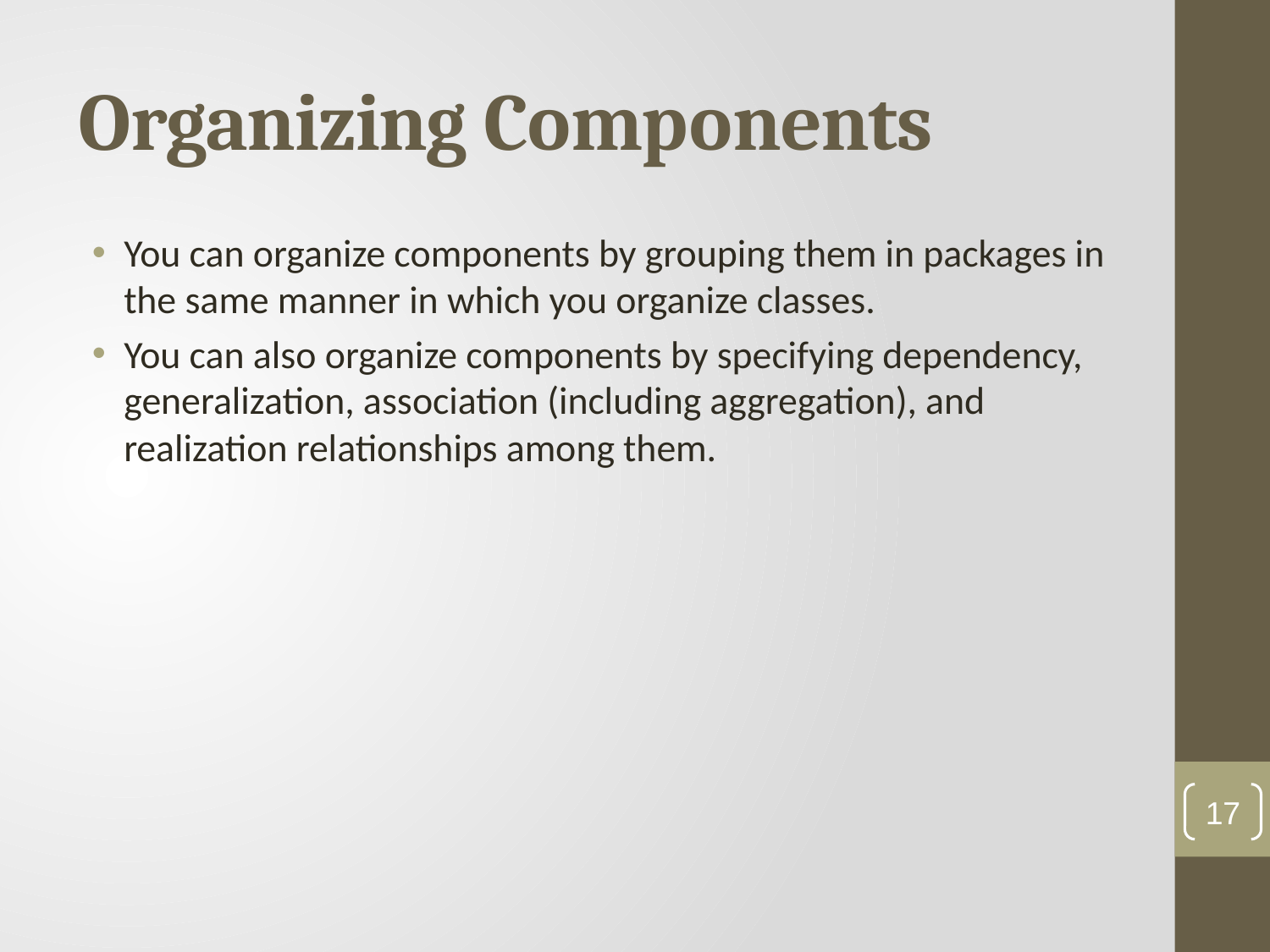

# Organizing Components
You can organize components by grouping them in packages in the same manner in which you organize classes.
You can also organize components by specifying dependency, generalization, association (including aggregation), and realization relationships among them.

17